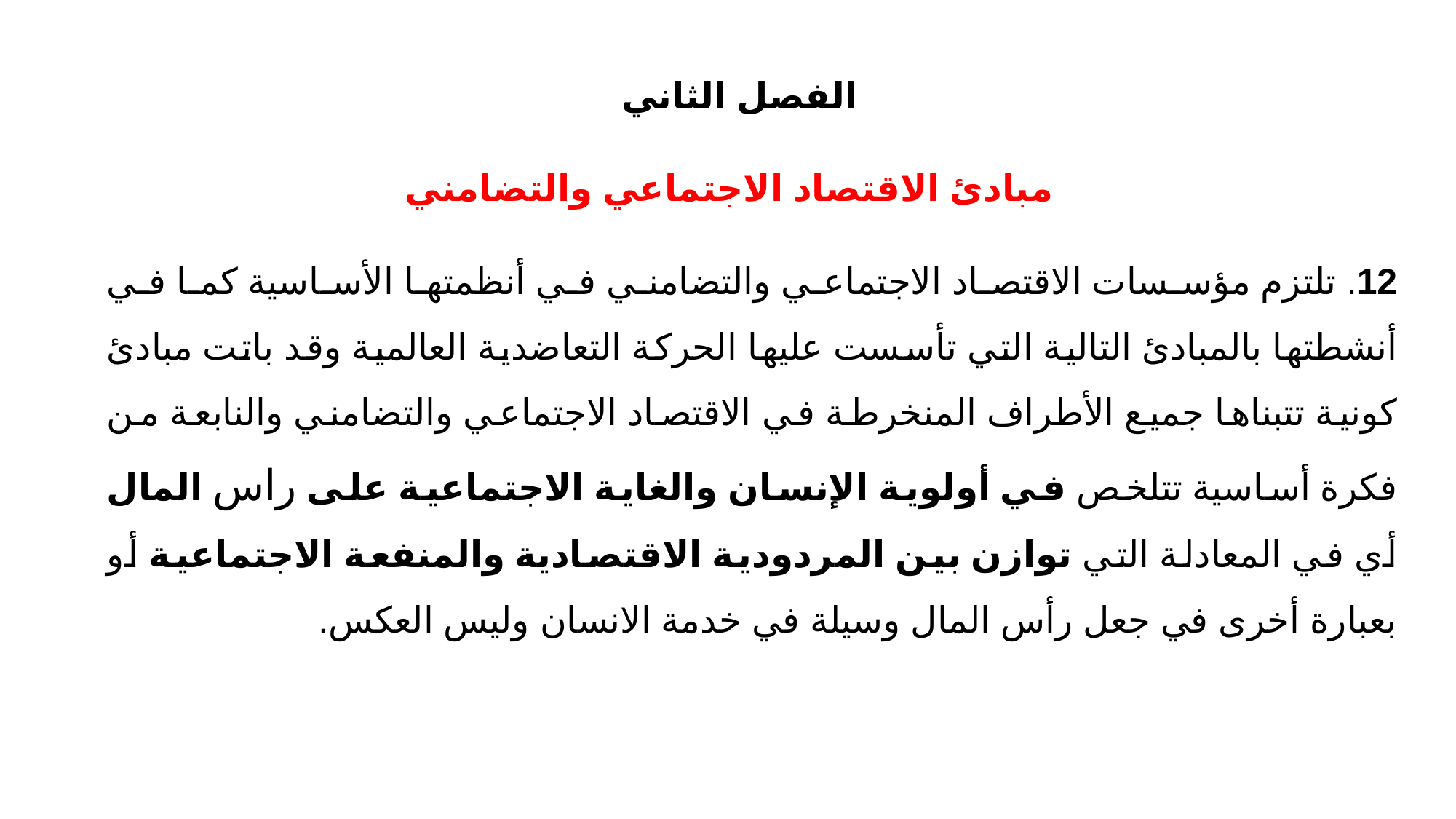

الفصل الثاني
مبادئ الاقتصاد الاجتماعي والتضامني
12. تلتزم مؤسسات الاقتصاد الاجتماعي والتضامني في أنظمتها الأساسية كما في أنشطتها بالمبادئ التالية التي تأسست عليها الحركة التعاضدية العالمية وقد باتت مبادئ كونية تتبناها جميع الأطراف المنخرطة في الاقتصاد الاجتماعي والتضامني والنابعة من فكرة أساسية تتلخص في أولوية الإنسان والغاية الاجتماعية على راس المال أي في المعادلة التي توازن بين المردودية الاقتصادية والمنفعة الاجتماعية أو بعبارة أخرى في جعل رأس المال وسيلة في خدمة الانسان وليس العكس.